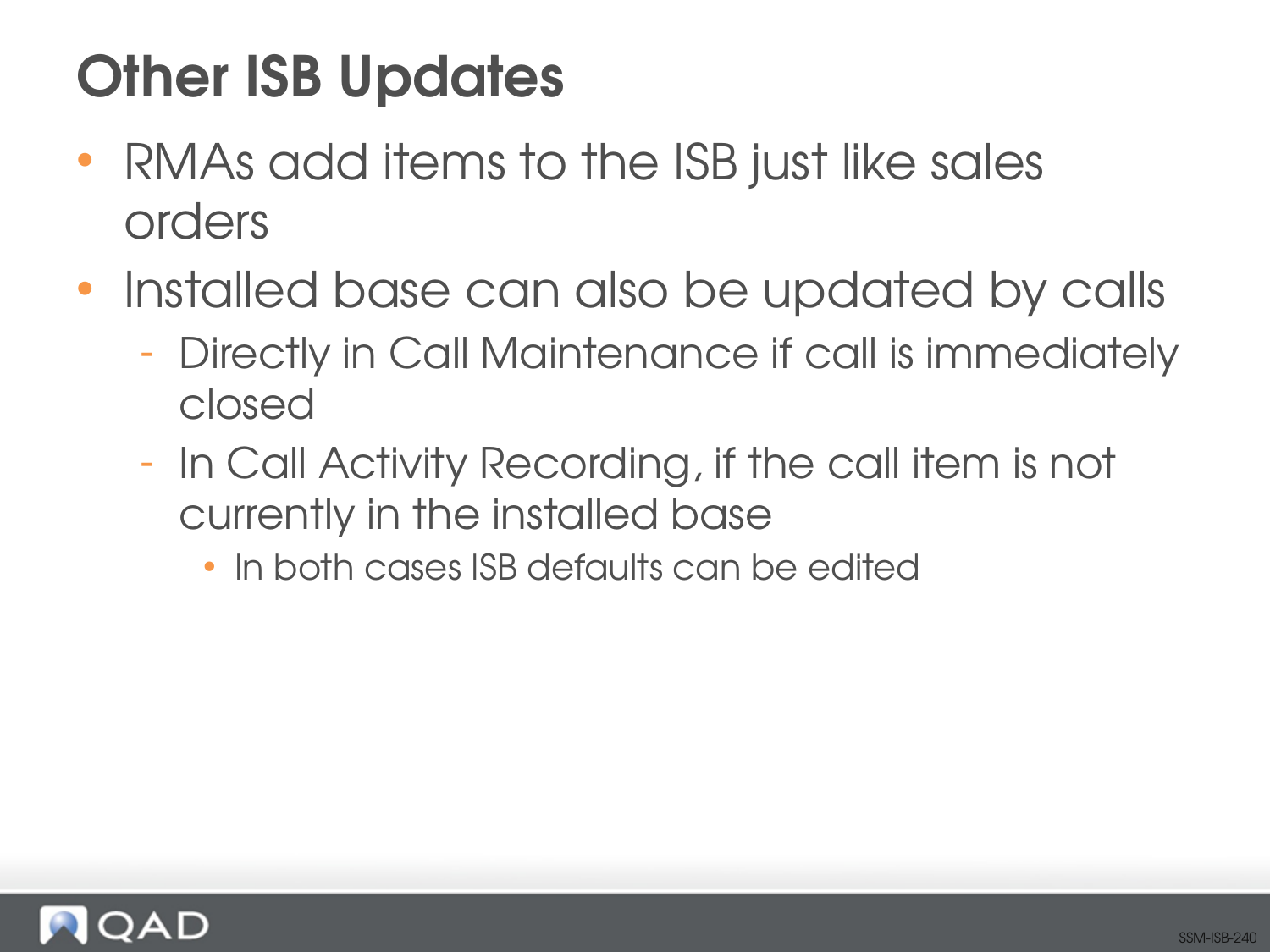

# Other ISB Updates
RMAs add items to the ISB just like sales orders
Installed base can also be updated by calls
Directly in Call Maintenance if call is immediately closed
In Call Activity Recording, if the call item is not currently in the installed base
In both cases ISB defaults can be edited

SSM-ISB-240